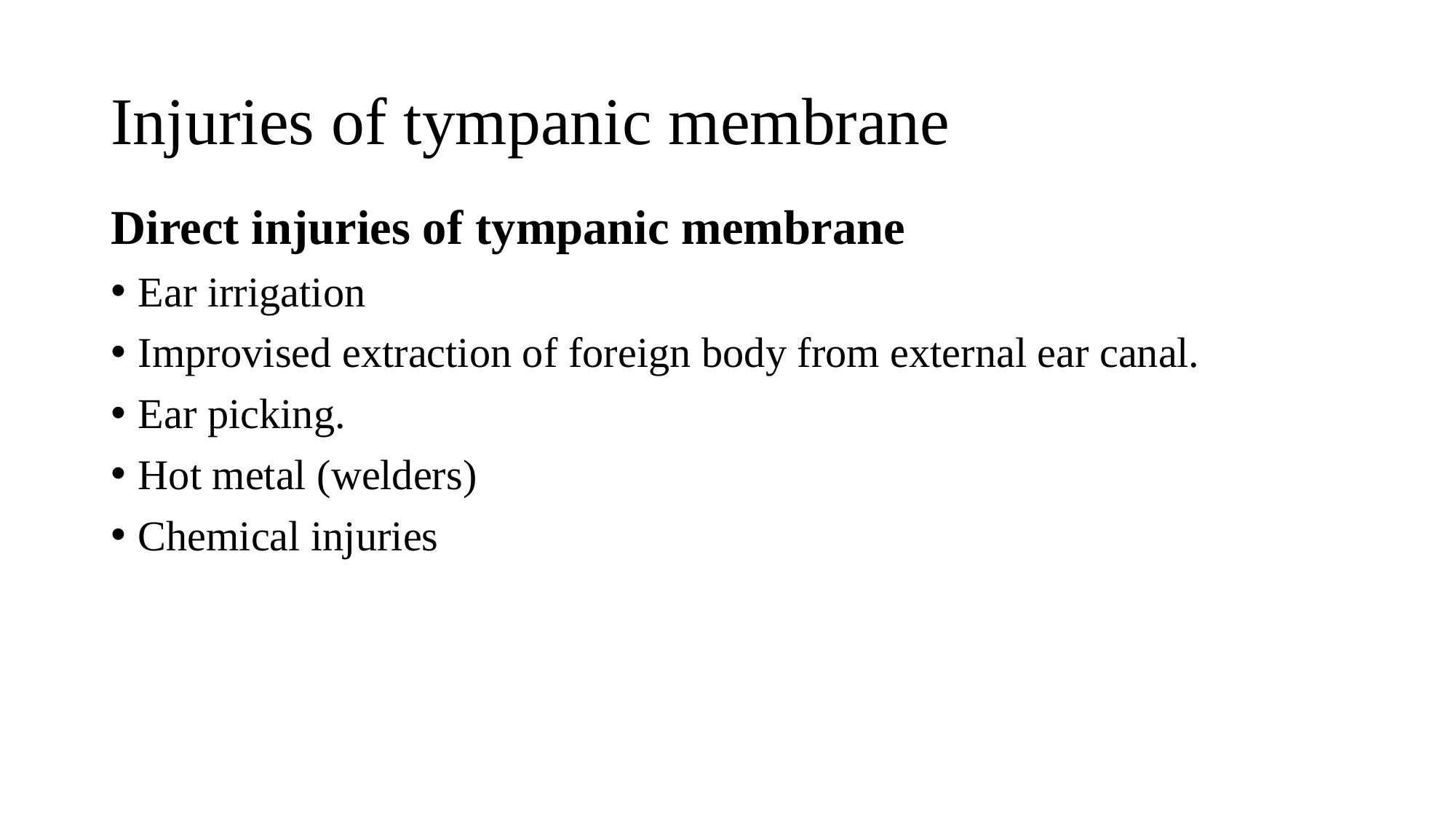

# Injuries of tympanic membrane
Direct injuries of tympanic membrane
Ear irrigation
Improvised extraction of foreign body from external ear canal.
Ear picking.
Hot metal (welders)
Chemical injuries